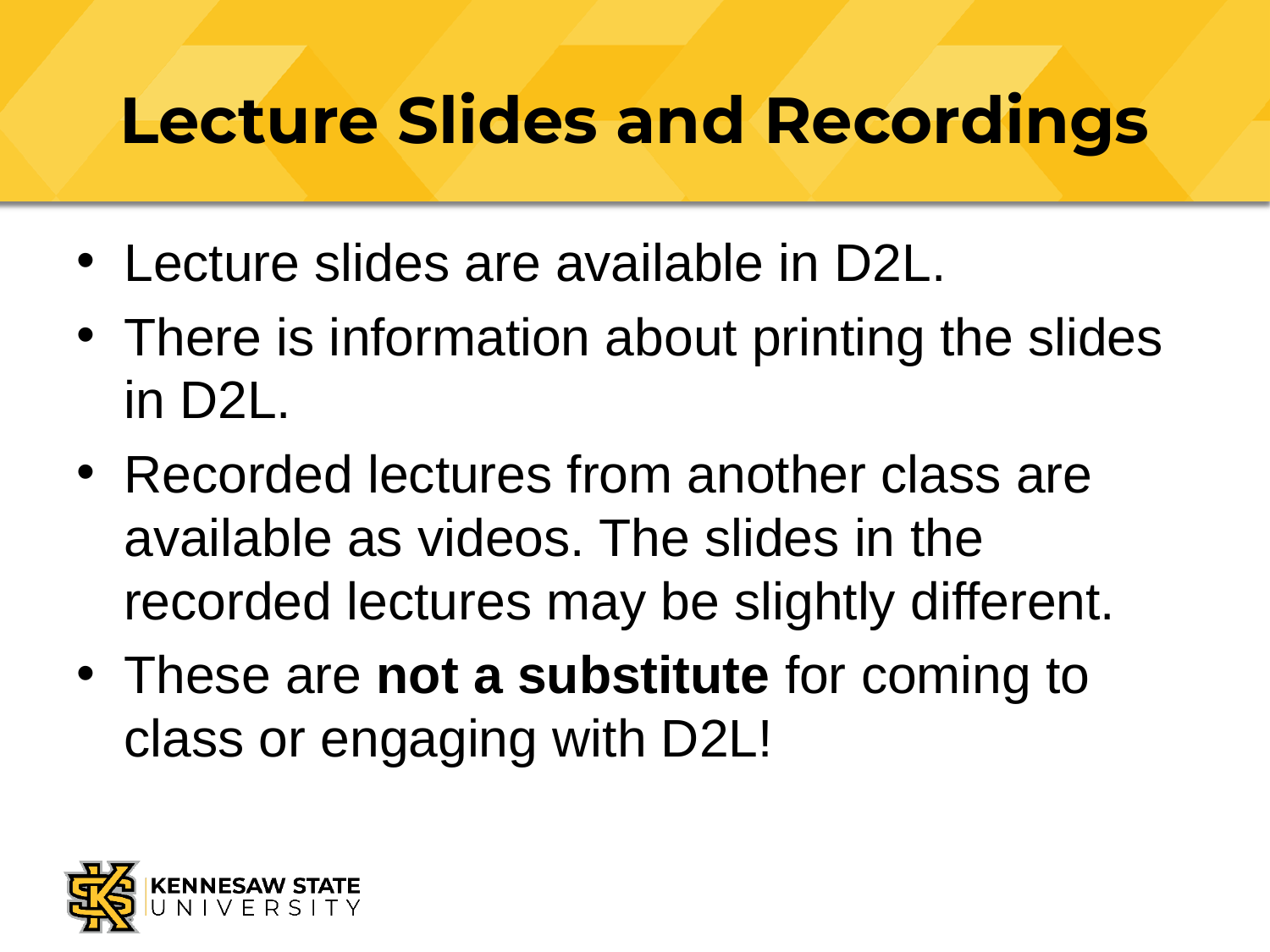

# Lecture Slides and Recordings
Lecture slides are available in D2L.
There is information about printing the slides in D2L.
Recorded lectures from another class are available as videos. The slides in the recorded lectures may be slightly different.
These are not a substitute for coming to class or engaging with D2L!